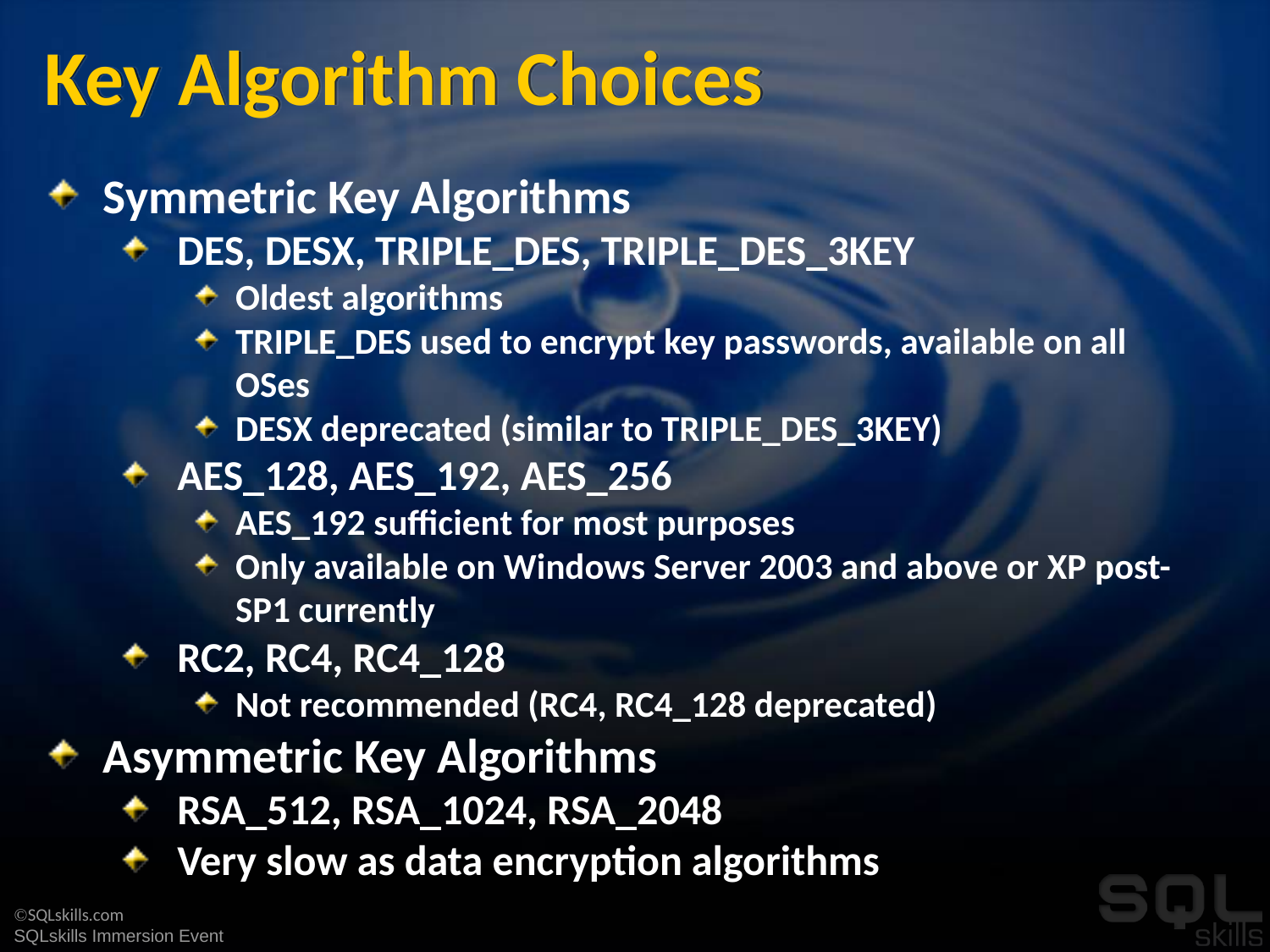

# Key Algorithm Choices
Symmetric Key Algorithms
DES, DESX, TRIPLE_DES, TRIPLE_DES_3KEY
Oldest algorithms
TRIPLE_DES used to encrypt key passwords, available on all OSes
DESX deprecated (similar to TRIPLE_DES_3KEY)
AES_128, AES_192, AES_256
AES_192 sufficient for most purposes
Only available on Windows Server 2003 and above or XP post-SP1 currently
RC2, RC4, RC4_128
Not recommended (RC4, RC4_128 deprecated)
Asymmetric Key Algorithms
RSA_512, RSA_1024, RSA_2048
Very slow as data encryption algorithms